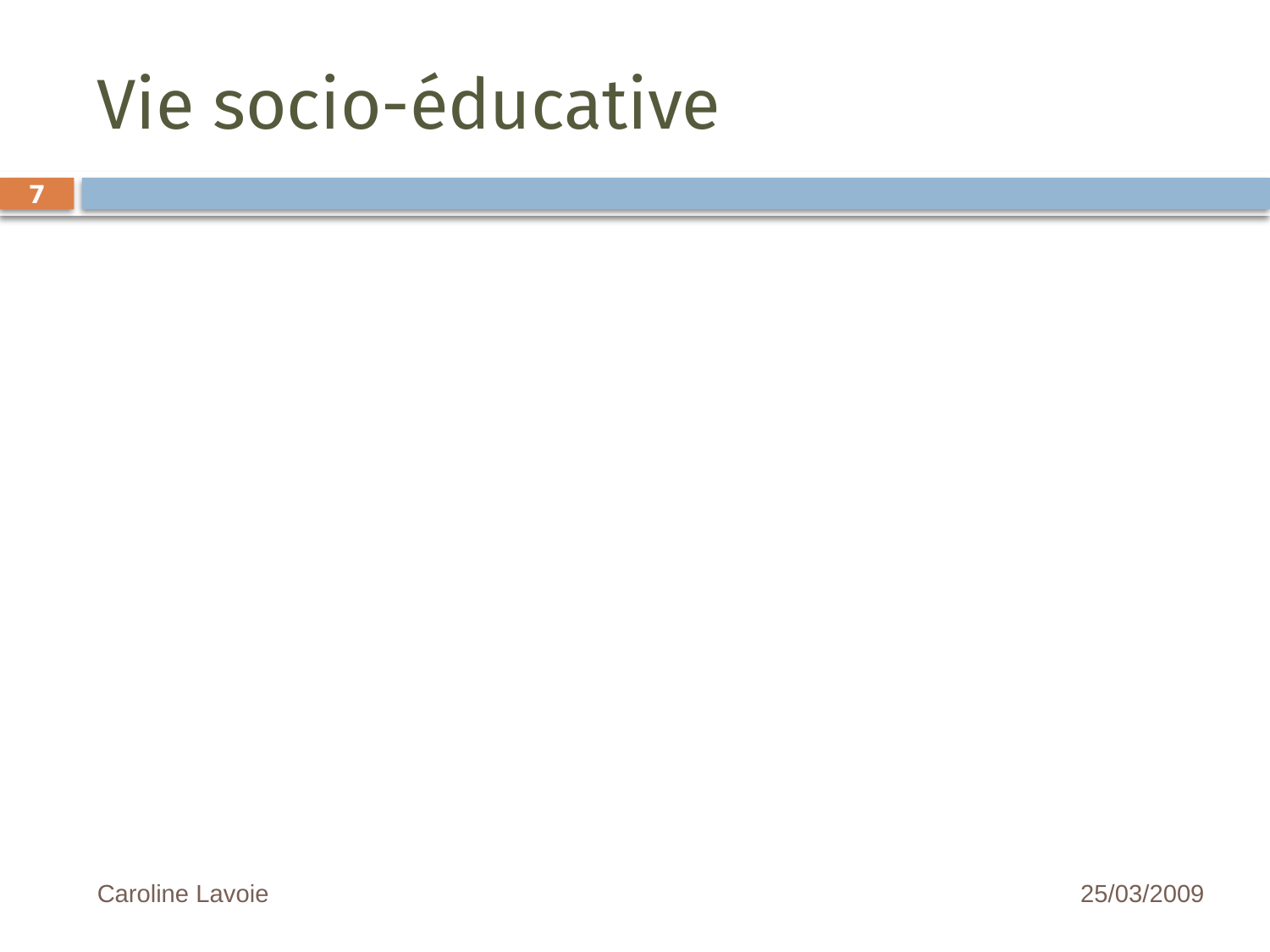

# Vie socio-éducative
7
Caroline Lavoie
25/03/2009